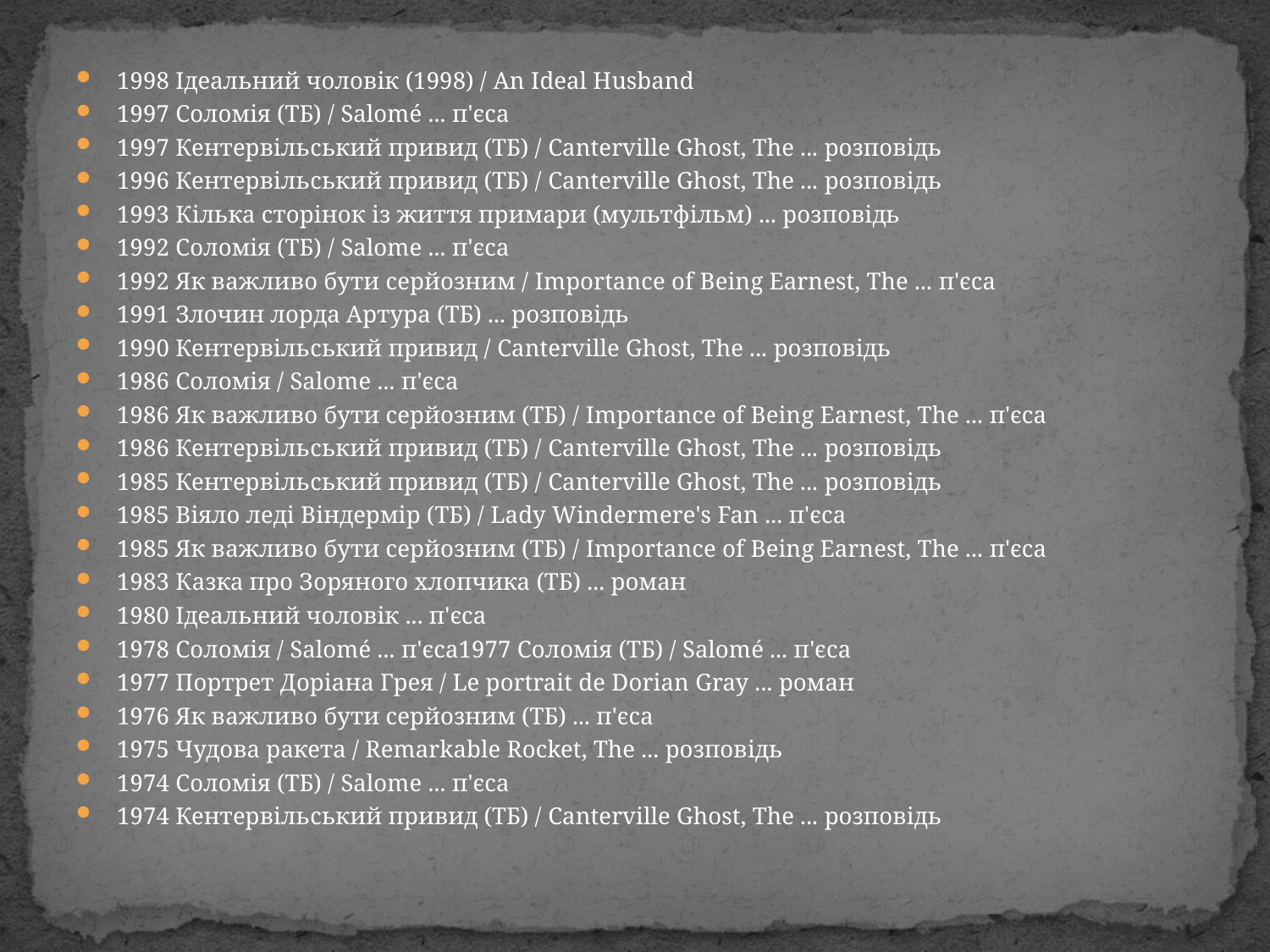

1998 Ідеальний чоловік (1998) / An Ideal Husband
1997 Соломія (ТБ) / Salomé ... п'єса
1997 Кентервільський привид (ТБ) / Canterville Ghost, The ... розповідь
1996 Кентервільський привид (ТБ) / Canterville Ghost, The ... розповідь
1993 Кілька сторінок із життя примари (мультфільм) ... розповідь
1992 Соломія (ТБ) / Salome ... п'єса
1992 Як важливо бути серйозним / Importance of Being Earnest, The ... п'єса
1991 Злочин лорда Артура (ТБ) ... розповідь
1990 Кентервільський привид / Canterville Ghost, The ... розповідь
1986 Соломія / Salome ... п'єса
1986 Як важливо бути серйозним (ТБ) / Importance of Being Earnest, The ... п'єса
1986 Кентервільський привид (ТБ) / Canterville Ghost, The ... розповідь
1985 Кентервільський привид (ТБ) / Canterville Ghost, The ... розповідь
1985 Віяло леді Віндермір (ТБ) / Lady Windermere's Fan ... п'єса
1985 Як важливо бути серйозним (ТБ) / Importance of Being Earnest, The ... п'єса
1983 Казка про Зоряного хлопчика (ТБ) ... роман
1980 Ідеальний чоловік ... п'єса
1978 Соломія / Salomé ... п'єса1977 Соломія (ТБ) / Salomé ... п'єса
1977 Портрет Доріана Грея / Le portrait de Dorian Gray ... роман
1976 Як важливо бути серйозним (ТБ) ... п'єса
1975 Чудова ракета / Remarkable Rocket, The ... розповідь
1974 Соломія (ТБ) / Salome ... п'єса
1974 Кентервільський привид (ТБ) / Canterville Ghost, The ... розповідь